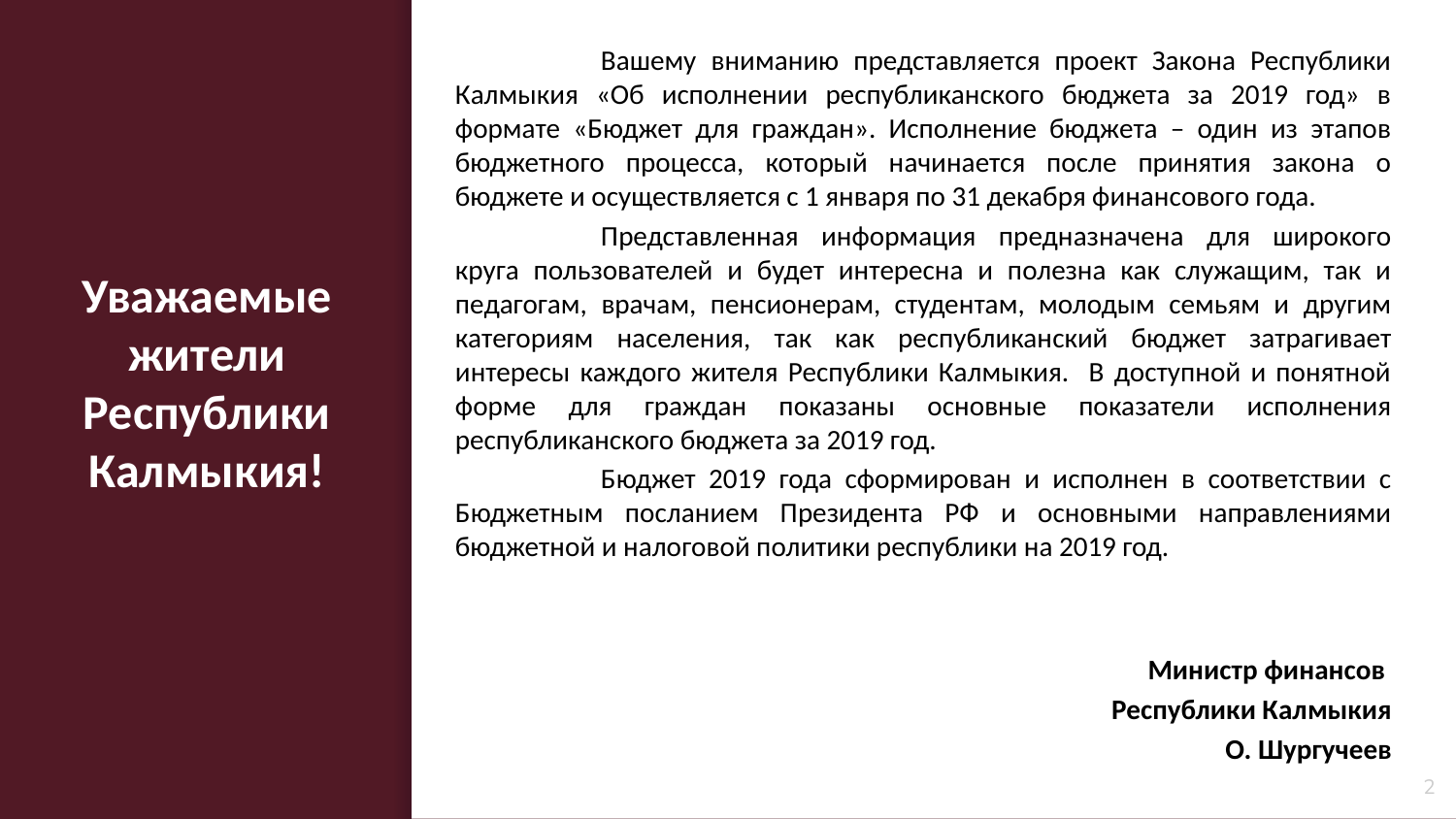

Вашему вниманию представляется проект Закона Республики Калмыкия «Об исполнении республиканского бюджета за 2019 год» в формате «Бюджет для граждан». Исполнение бюджета – один из этапов бюджетного процесса, который начинается после принятия закона о бюджете и осуществляется с 1 января по 31 декабря финансового года.
	Представленная информация предназначена для широкого круга пользователей и будет интересна и полезна как служащим, так и педагогам, врачам, пенсионерам, студентам, молодым семьям и другим категориям населения, так как республиканский бюджет затрагивает интересы каждого жителя Республики Калмыкия.  В доступной и понятной форме для граждан показаны основные показатели исполнения республиканского бюджета за 2019 год.
	Бюджет 2019 года сформирован и исполнен в соответствии с Бюджетным посланием Президента РФ и основными направлениями бюджетной и налоговой политики республики на 2019 год.

# Уважаемые жители Республики Калмыкия!
Министр финансов
Республики Калмыкия
О. Шургучеев
2